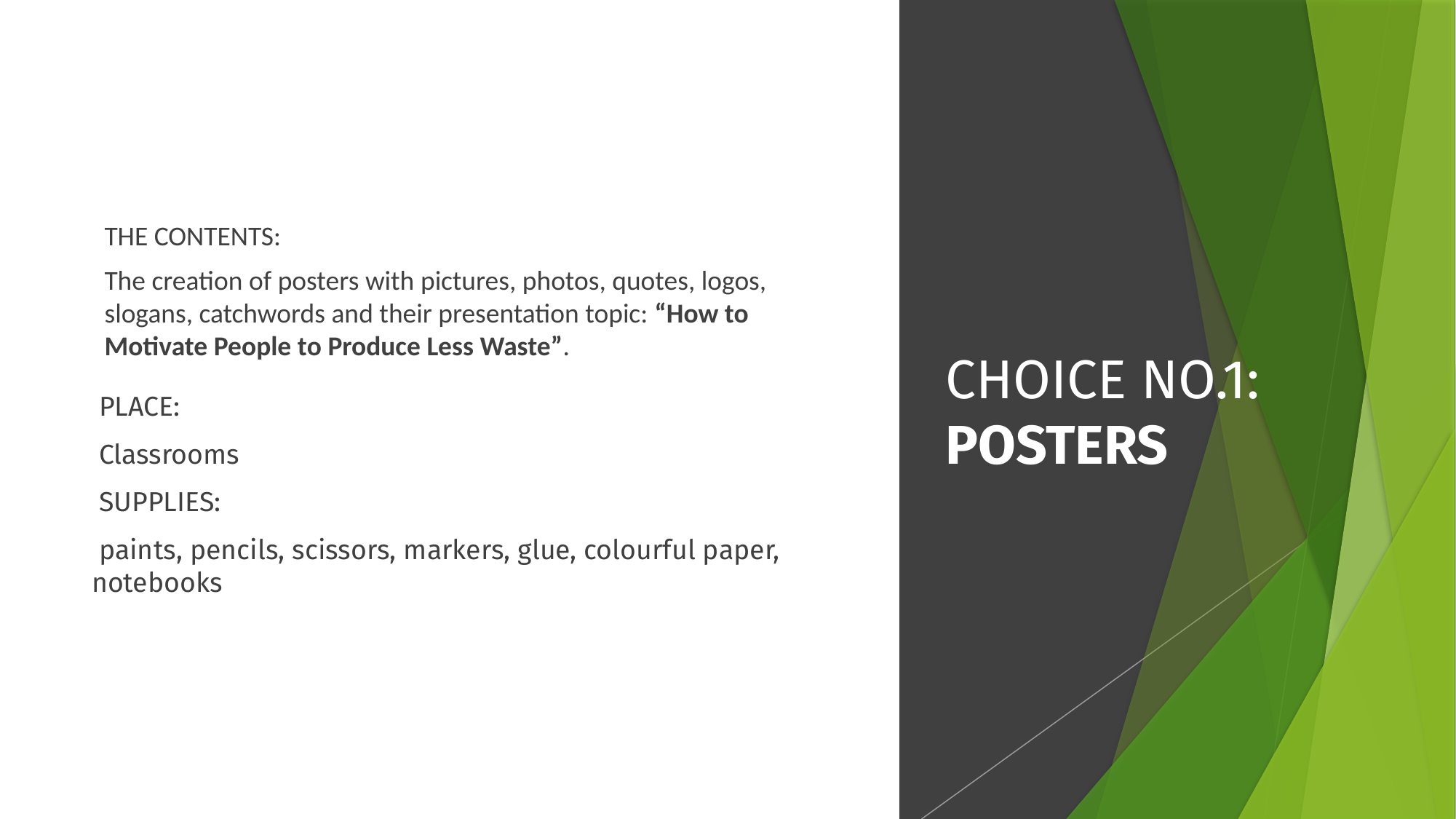

THE CONTENTS:
The creation of posters with pictures, photos, quotes, logos, slogans, catchwords and their presentation topic: “How to Motivate People to Produce Less Waste”.
 PLACE:
 Classrooms
 SUPPLIES:
 paints, pencils, scissors, markers, glue, colourful paper, notebooks

# CHOICE NO.1: POSTERS